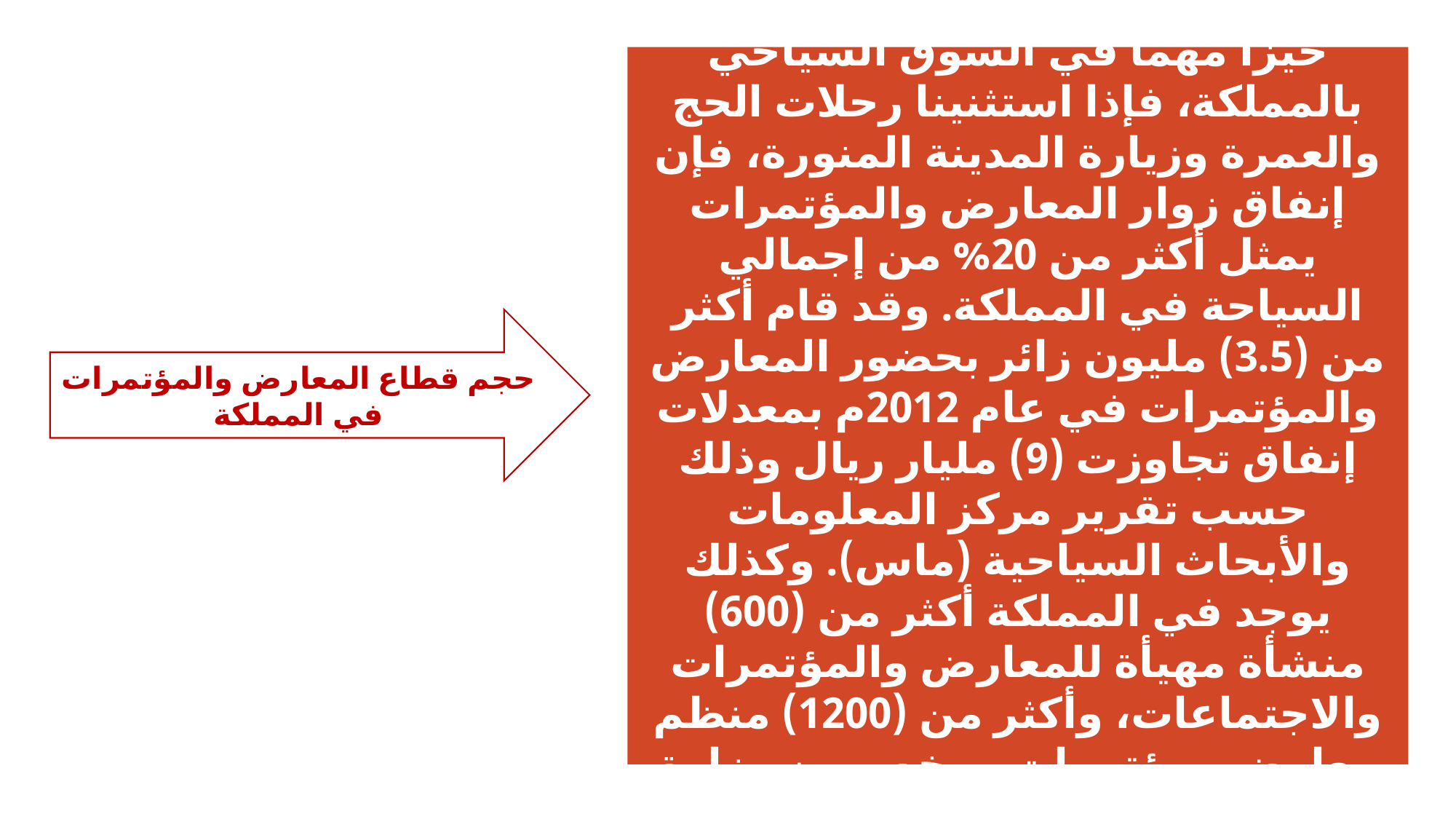

يمثل قطاع المعارض والمؤتمرات حيزاً مهما في السوق السياحي بالمملكة، فإذا استثنينا رحلات الحج والعمرة وزيارة المدينة المنورة، فإن إنفاق زوار المعارض والمؤتمرات يمثل أكثر من 20% من إجمالي السياحة في المملكة. وقد قام أكثر من (3.5) مليون زائر بحضور المعارض والمؤتمرات في عام 2012م بمعدلات إنفاق تجاوزت (9) مليار ريال وذلك حسب تقرير مركز المعلومات والأبحاث السياحية (ماس). وكذلك يوجد في المملكة أكثر من (600) منشأة مهيأة للمعارض والمؤتمرات والاجتماعات، وأكثر من (1200) منظم معارض ومؤتمرات مرخص من وزارة التجارة والصناعة.
حجم قطاع المعارض والمؤتمرات في المملكة